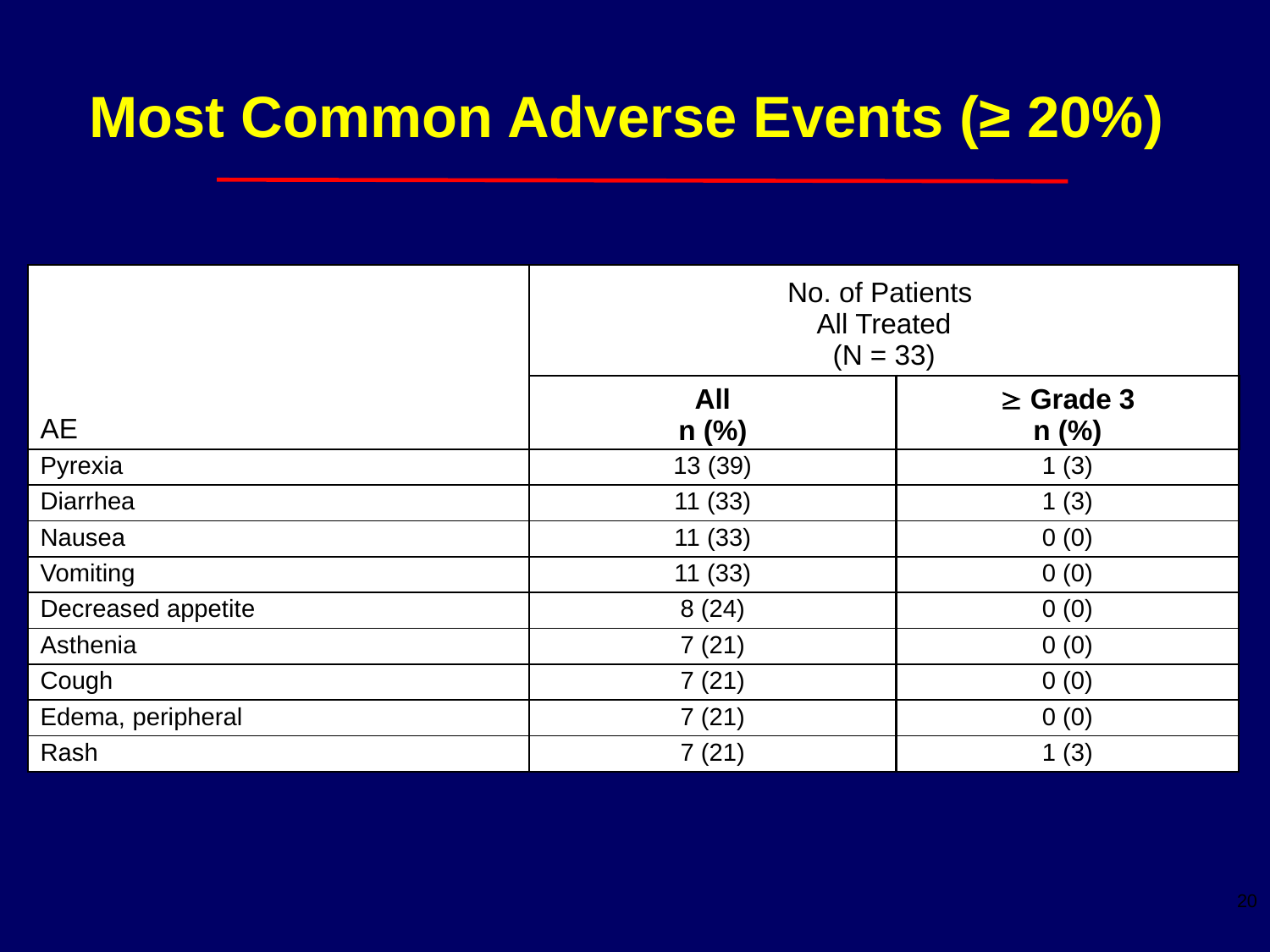

# Most Common Adverse Events (≥ 20%)

| AE | No. of Patients All Treated (N = 33) |  |
| --- | --- | --- |
|  | All n (%) | ≥ Grade 3 n (%) |
| Pyrexia | 13 (39) | 1 (3) |
| Diarrhea | 11 (33) | 1 (3) |
| Nausea | 11 (33) | 0 (0) |
| Vomiting | 11 (33) | 0 (0) |
| Decreased appetite | 8 (24) | 0 (0) |
| Asthenia | 7 (21) | 0 (0) |
| Cough | 7 (21) | 0 (0) |
| Edema, peripheral | 7 (21) | 0 (0) |
| Rash | 7 (21) | 1 (3) |
20